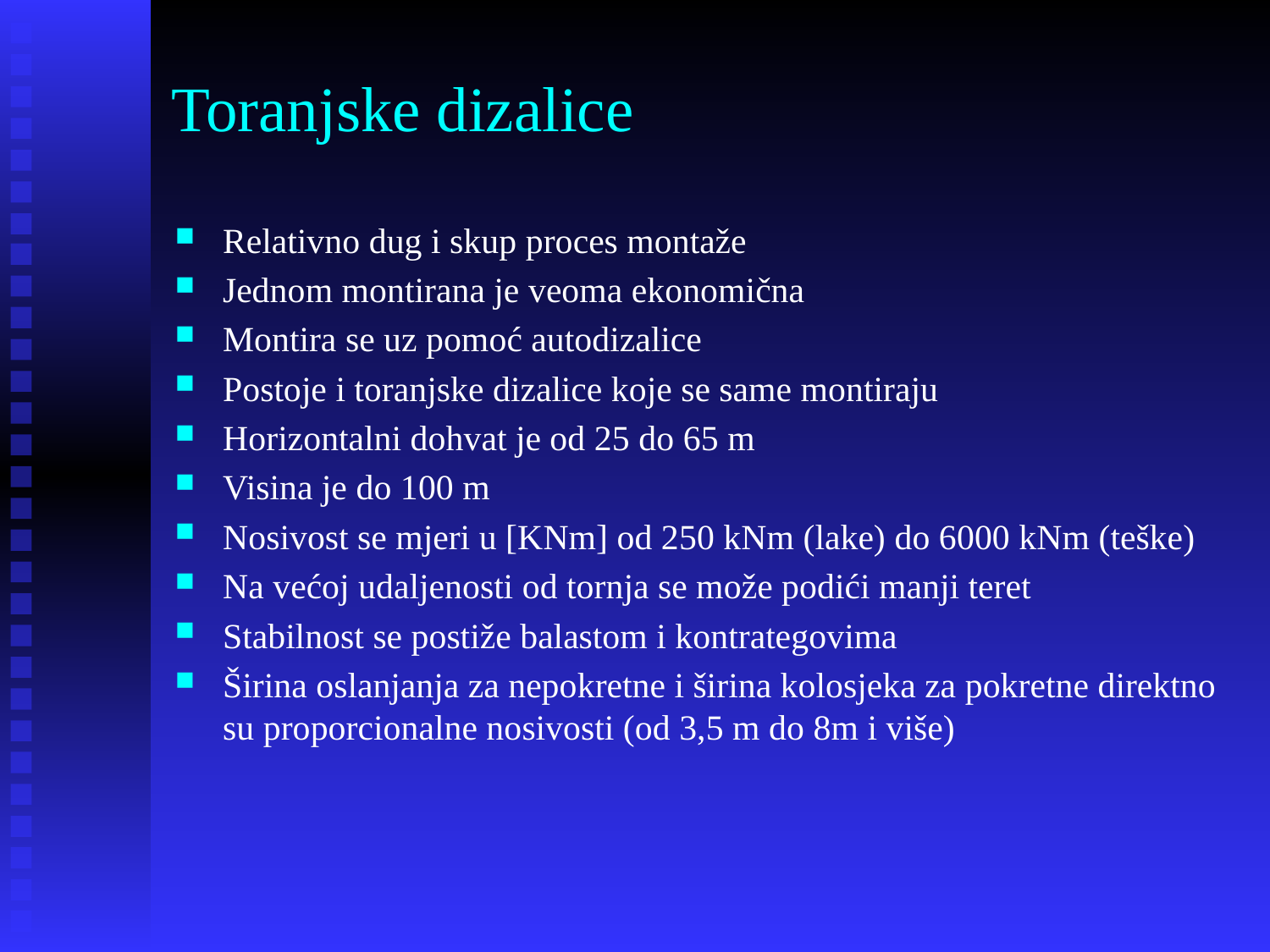

# Toranjske dizalice
Relativno dug i skup proces montaže
Jednom montirana je veoma ekonomična
Montira se uz pomoć autodizalice
Postoje i toranjske dizalice koje se same montiraju
Horizontalni dohvat je od 25 do 65 m
Visina je do 100 m
Nosivost se mjeri u [KNm] od 250 kNm (lake) do 6000 kNm (teške)
Na većoj udaljenosti od tornja se može podići manji teret
Stabilnost se postiže balastom i kontrategovima
Širina oslanjanja za nepokretne i širina kolosjeka za pokretne direktno su proporcionalne nosivosti (od 3,5 m do 8m i više)